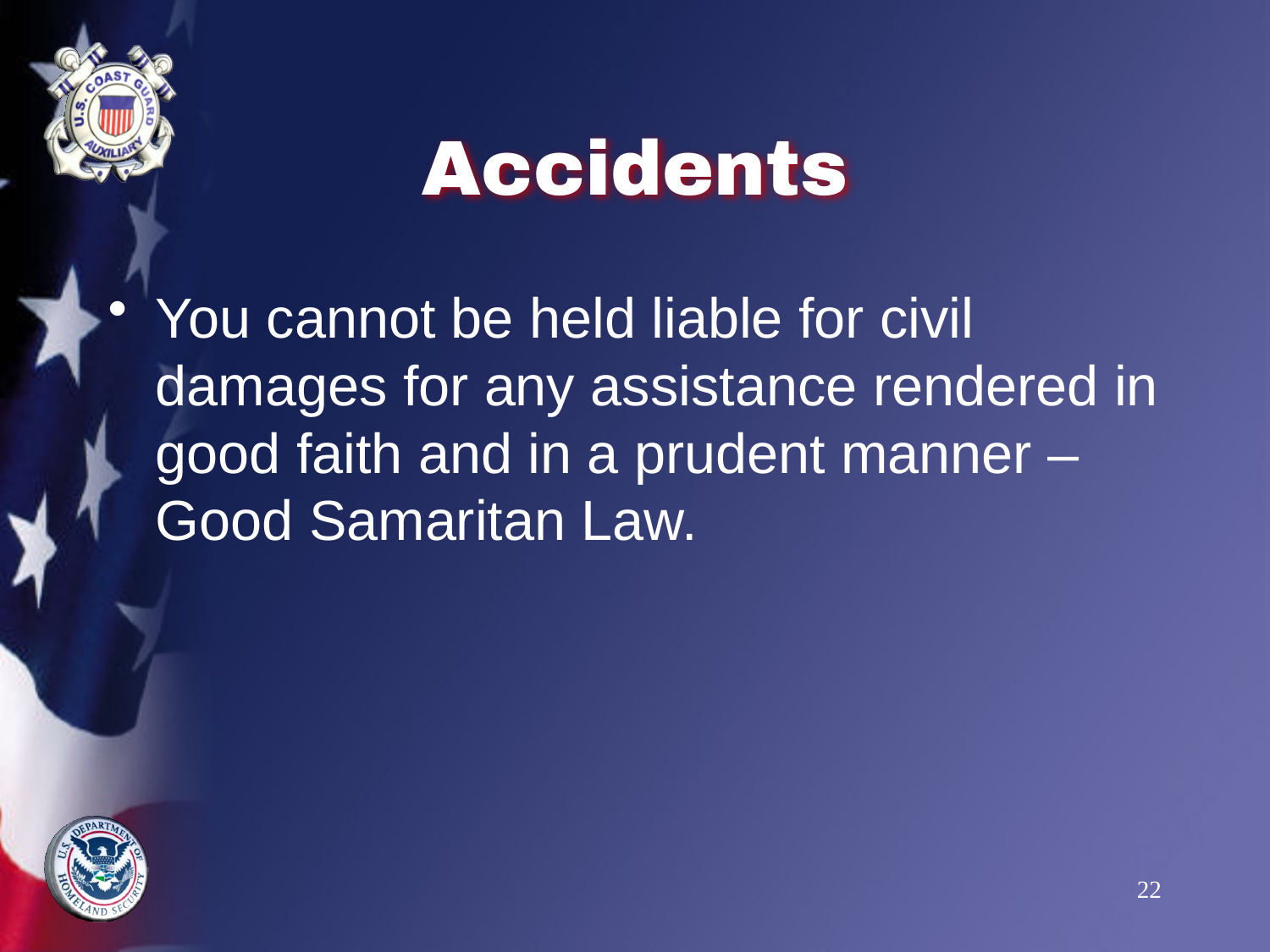

# Accidents
You cannot be held liable for civil damages for any assistance rendered in good faith and in a prudent manner – Good Samaritan Law.
22